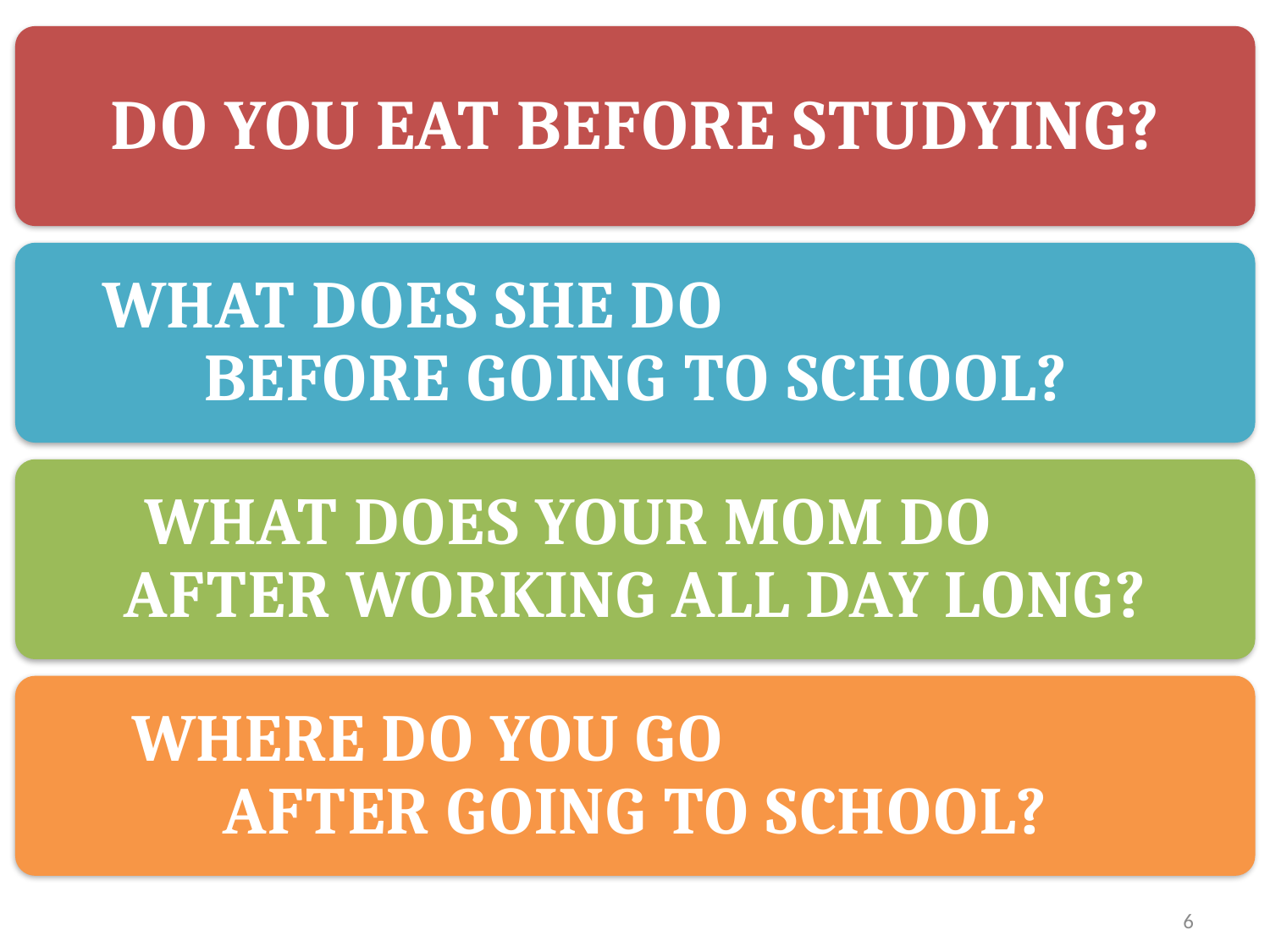

DO YOU EAT BEFORE STUDYING?
WHAT DOES SHE DO                               BEFORE GOING TO SCHOOL?
WHAT DOES YOUR MOM DO          AFTER WORKING ALL DAY LONG?
WHERE DO YOU GO                             AFTER GOING TO SCHOOL?
6